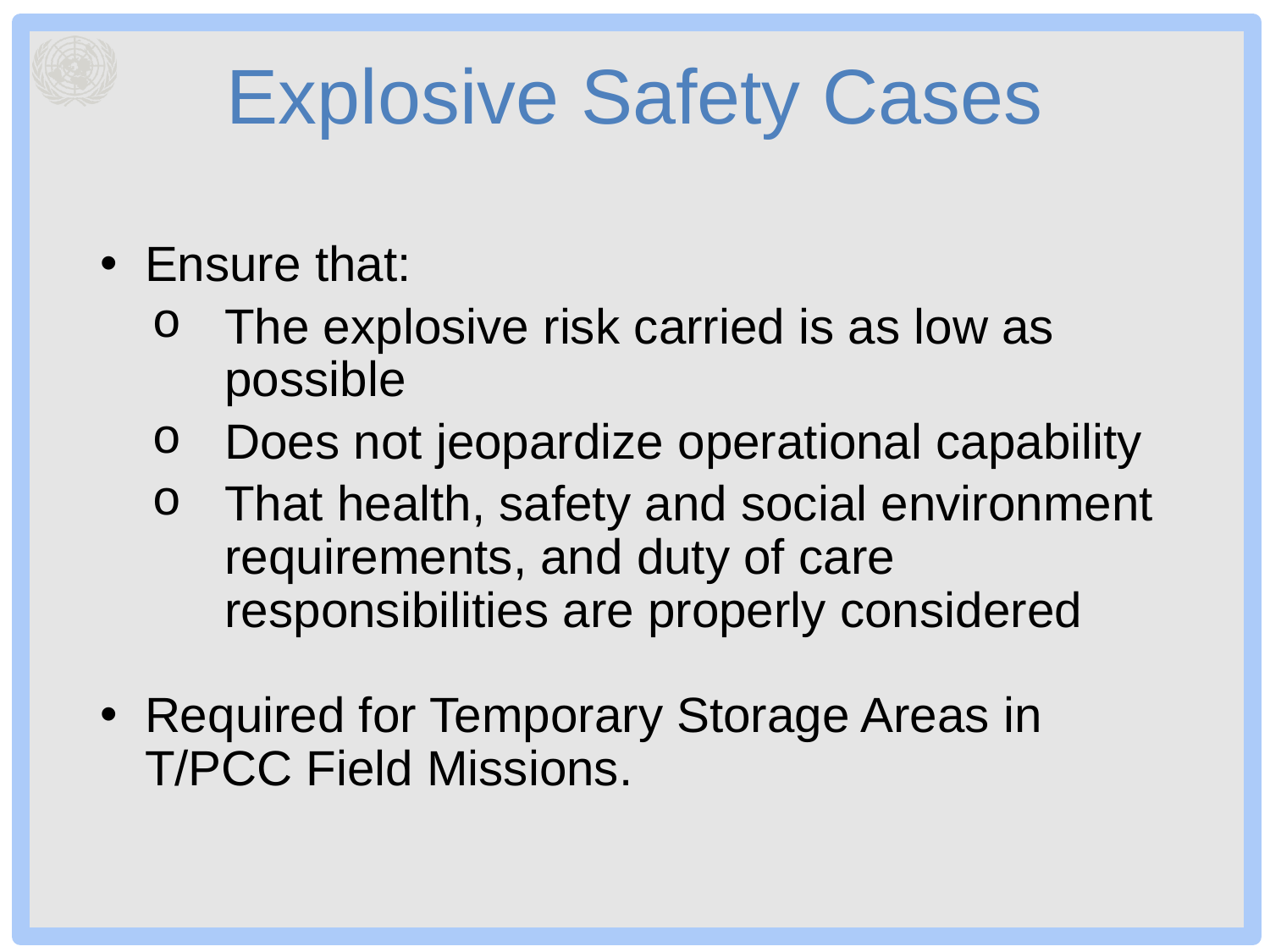

# Explosive Safety Cases
Ensure that:
The explosive risk carried is as low as possible
Does not jeopardize operational capability
That health, safety and social environment requirements, and duty of care responsibilities are properly considered
Required for Temporary Storage Areas in T/PCC Field Missions.